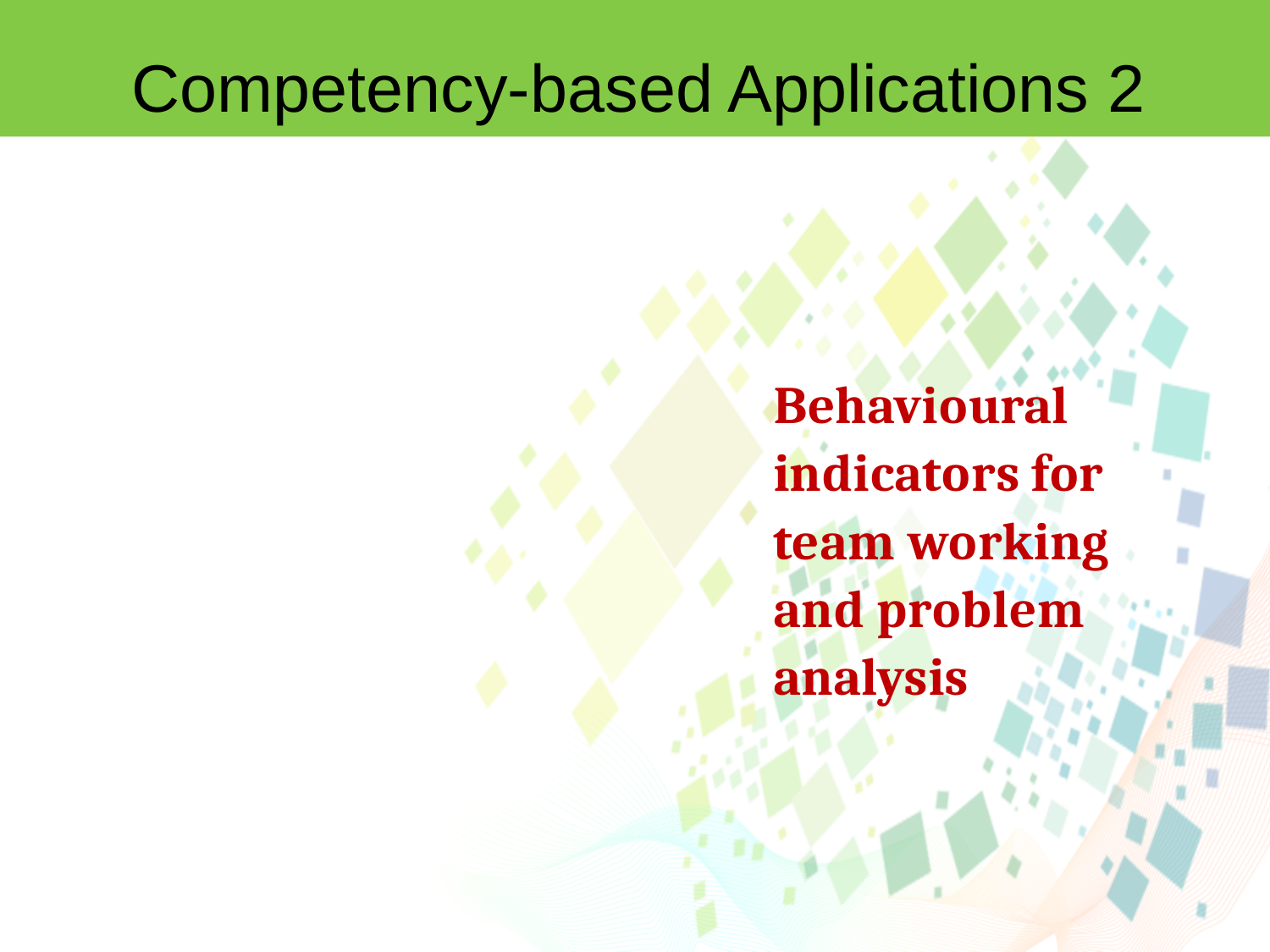

Competency-based Applications 2
Behavioural indicators for team working and problem analysis